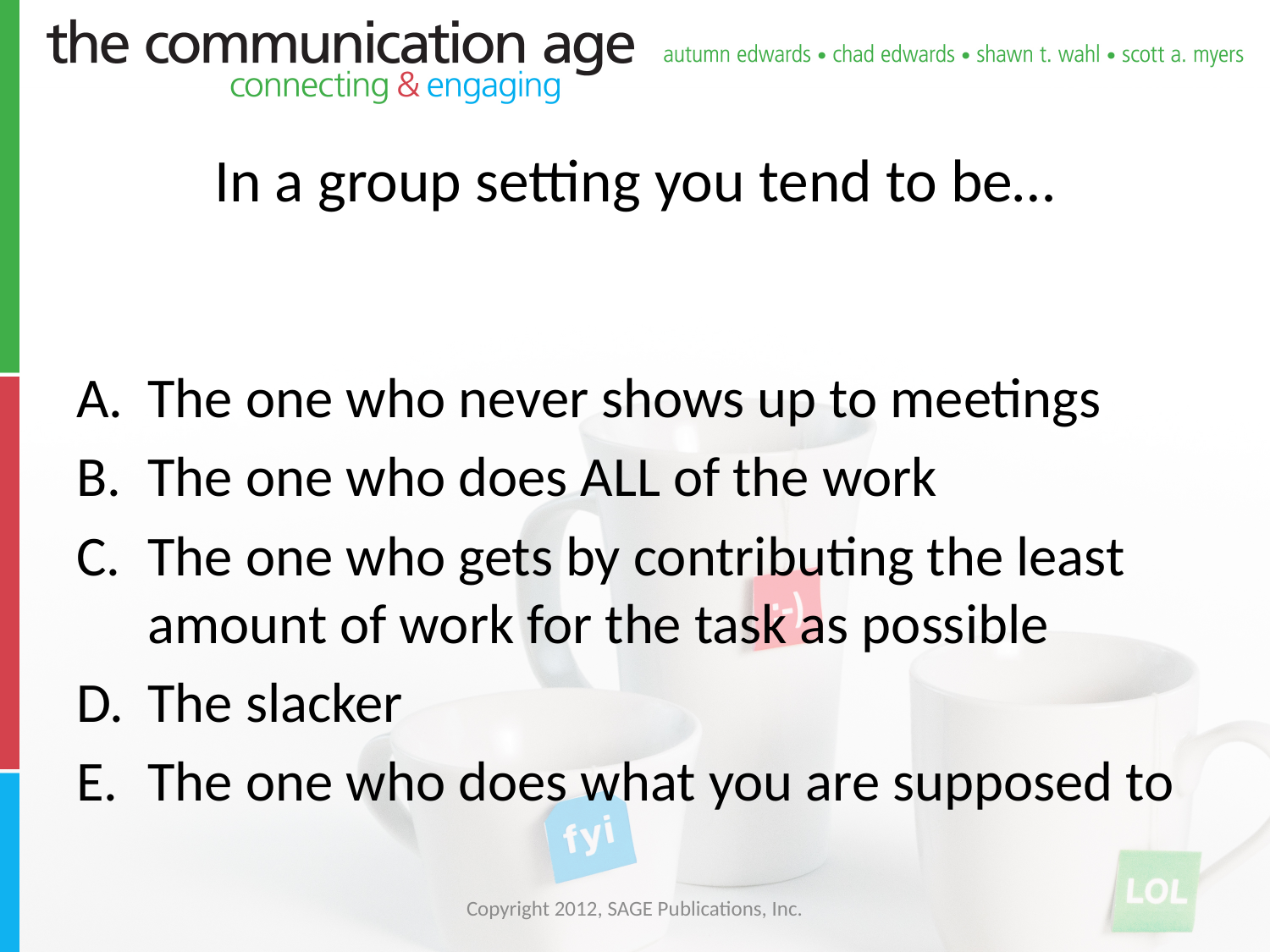

# In a group setting you tend to be…
The one who never shows up to meetings
The one who does ALL of the work
The one who gets by contributing the least amount of work for the task as possible
The slacker
The one who does what you are supposed to

Copyright 2012, SAGE Publications, Inc.